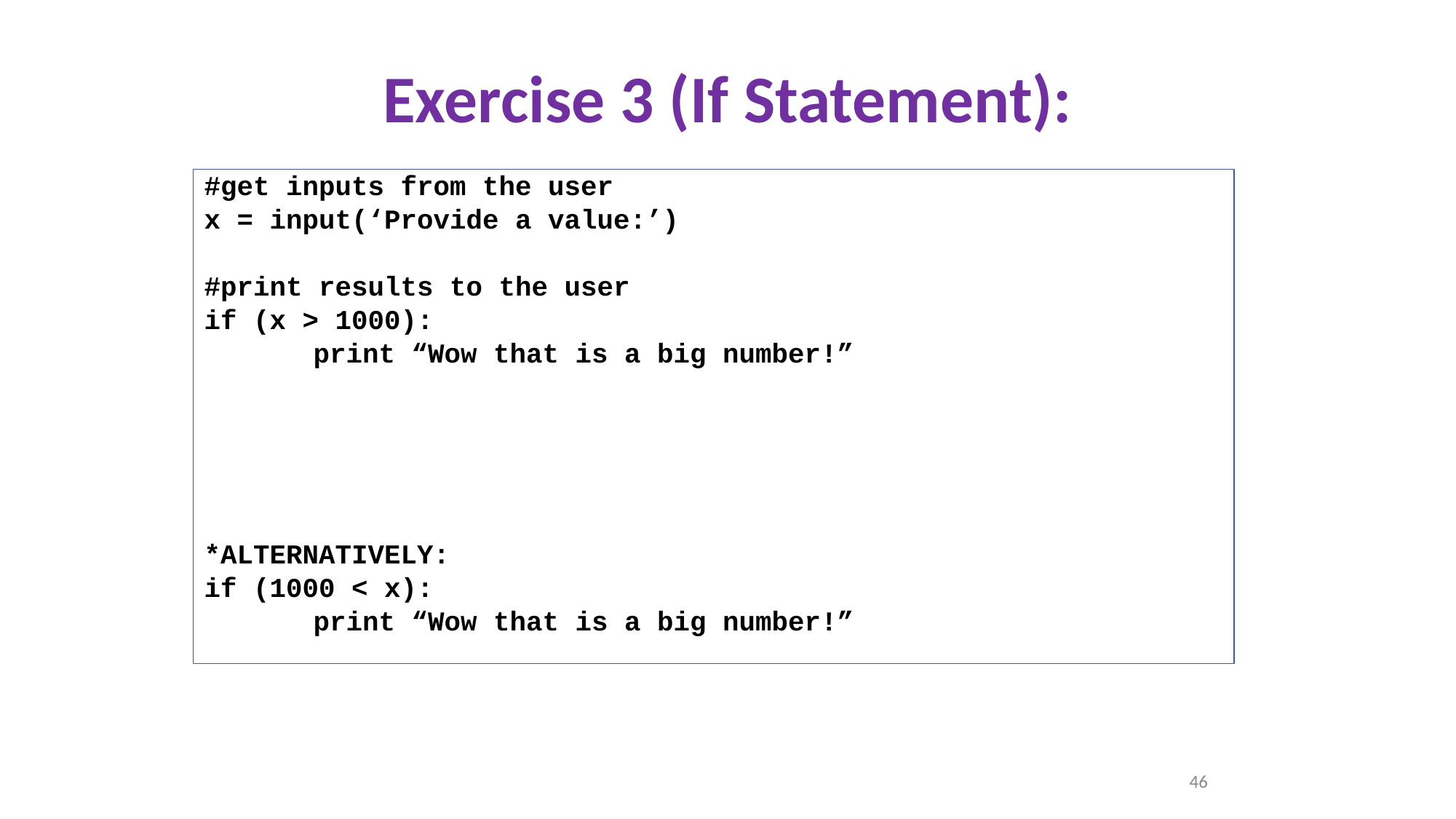

# Exercise 3 (If Statement):
#get inputs from the user
x = input(‘Provide a value:’)

#print results to the user
if (x > 1000):
	print “Wow that is a big number!”

*ALTERNATIVELY:
if (1000 < x):
	print “Wow that is a big number!”

46